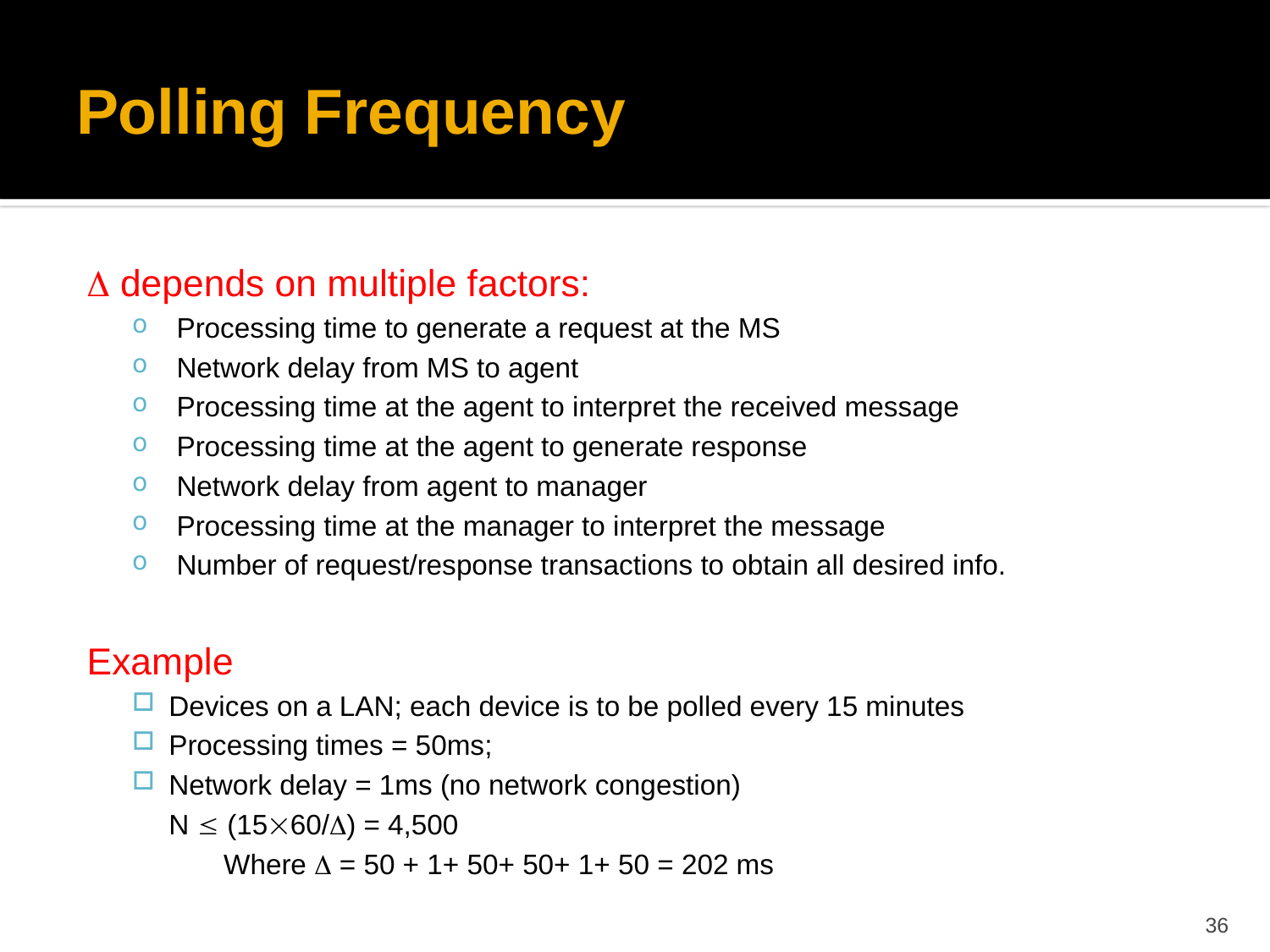

# Polling Frequency
Δ depends on multiple factors:
 Processing time to generate a request at the MS
 Network delay from MS to agent
 Processing time at the agent to interpret the received message
 Processing time at the agent to generate response
 Network delay from agent to manager
 Processing time at the manager to interpret the message
 Number of request/response transactions to obtain all desired info.

Example
Devices on a LAN; each device is to be polled every 15 minutes
Processing times = 50ms;
Network delay = 1ms (no network congestion)
			N ≤ (15×60/Δ) = 4,500
	       Where Δ = 50 + 1+ 50+ 50+ 1+ 50 = 202 ms
36